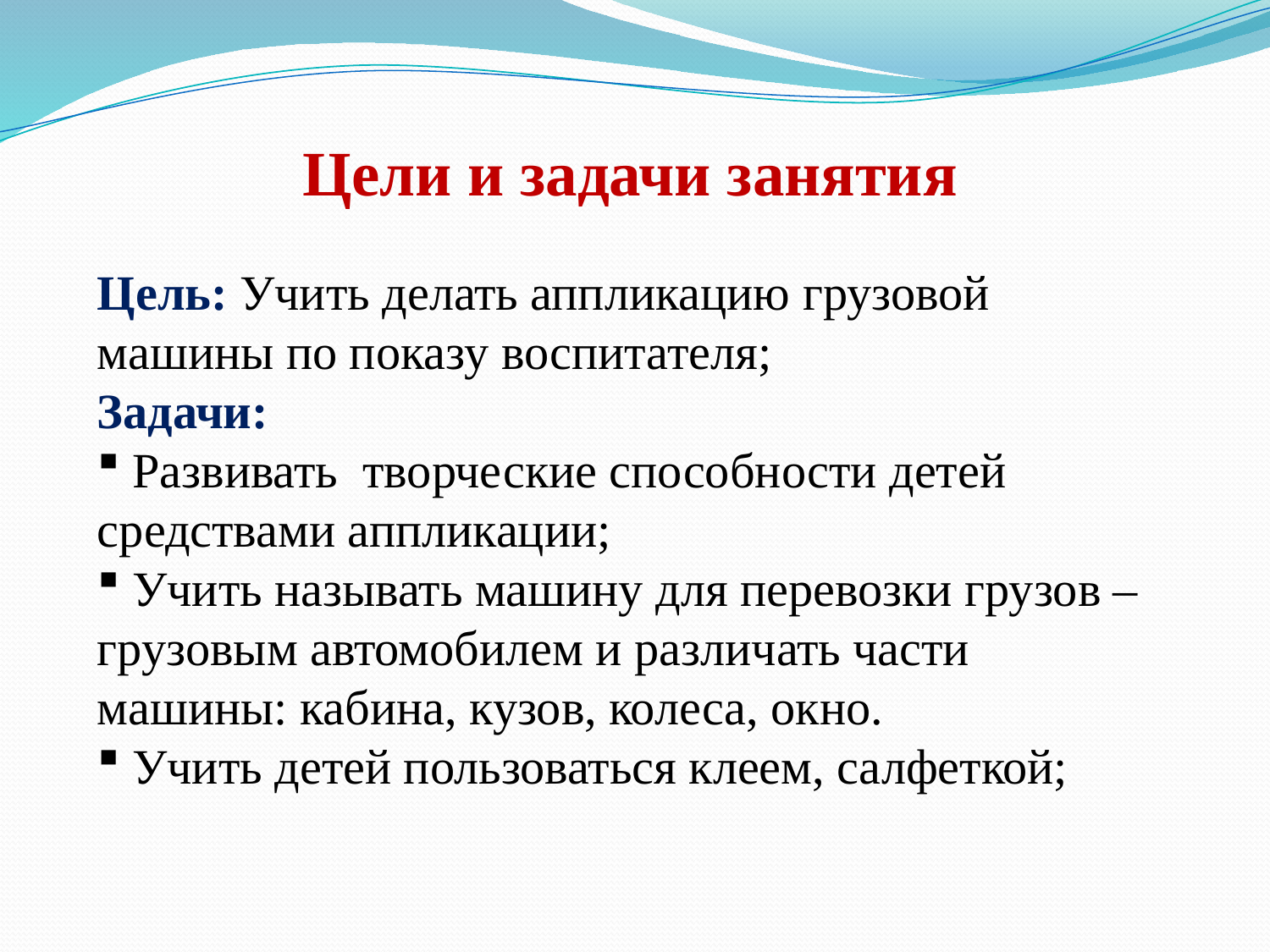

Цели и задачи занятия

Цель: Учить делать аппликацию грузовой машины по показу воспитателя;
Задачи:
 Развивать  творческие способности детей средствами аппликации;
 Учить называть машину для перевозки грузов – грузовым автомобилем и различать части машины: кабина, кузов, колеса, окно.
 Учить детей пользоваться клеем, салфеткой;